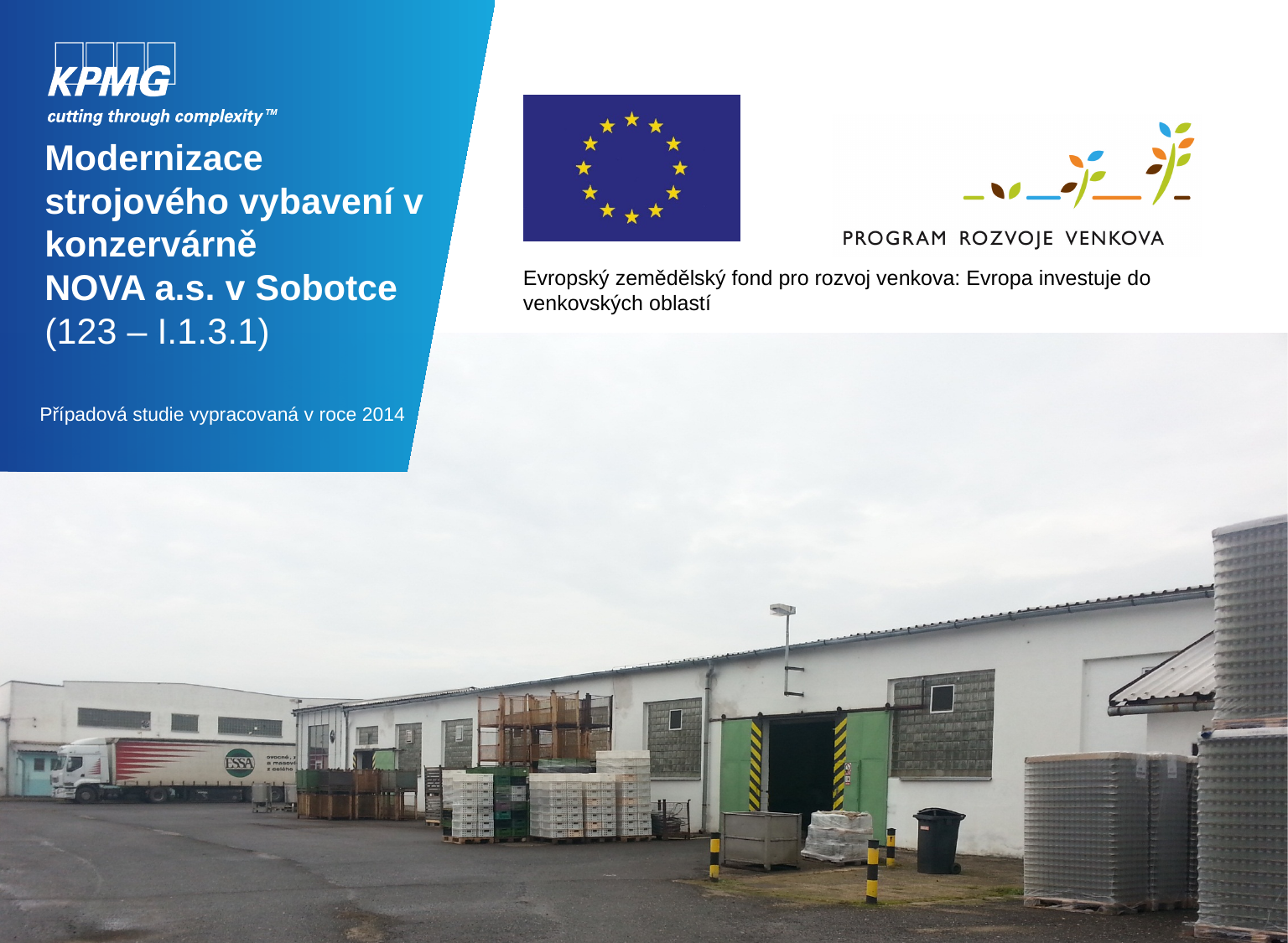

# Modernizace strojového vybavení v konzervárně NOVA a.s. v Sobotce (123 – I.1.3.1)